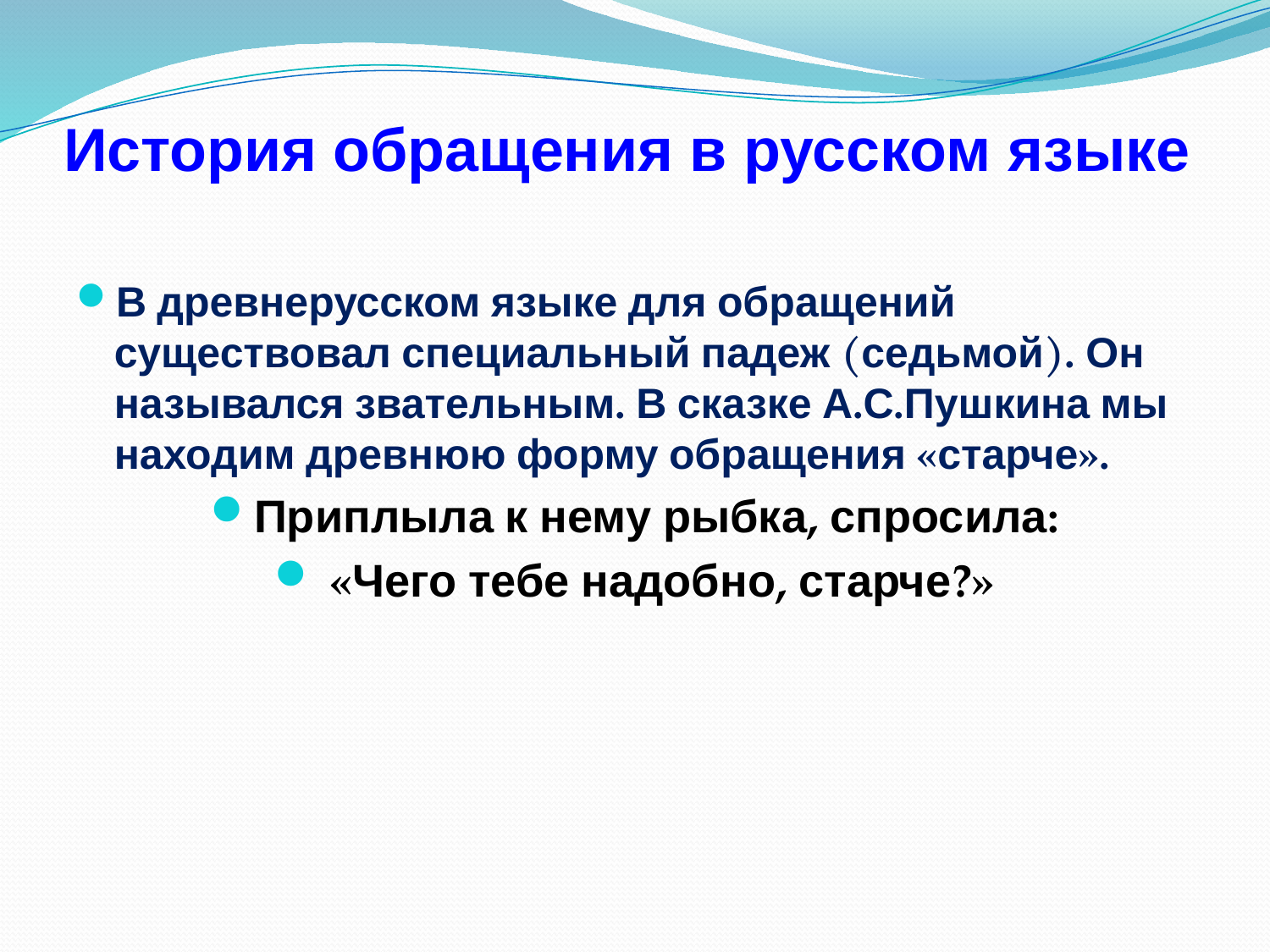

# История обращения в русском языке
В древнерусском языке для обращений существовал специальный падеж (седьмой). Он назывался звательным. В сказке А.С.Пушкина мы находим древнюю форму обращения «старче».
Приплыла к нему рыбка, спросила:
 «Чего тебе надобно, старче?»